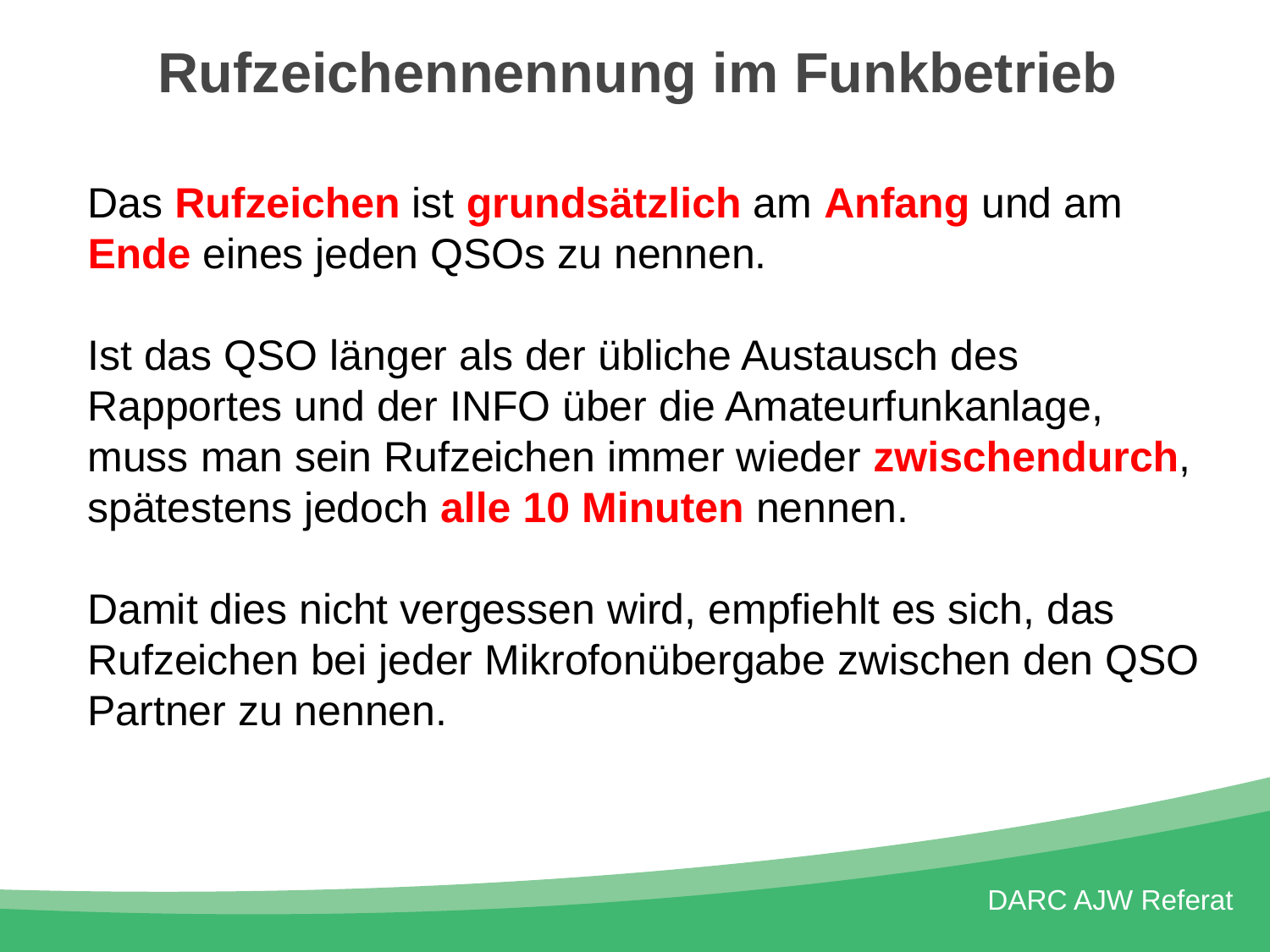

# Rufzeichennennung im Funkbetrieb
Das Rufzeichen ist grundsätzlich am Anfang und am Ende eines jeden QSOs zu nennen.
Ist das QSO länger als der übliche Austausch des Rapportes und der INFO über die Amateurfunkanlage, muss man sein Rufzeichen immer wieder zwischendurch, spätestens jedoch alle 10 Minuten nennen.
Damit dies nicht vergessen wird, empfiehlt es sich, das Rufzeichen bei jeder Mikrofonübergabe zwischen den QSO Partner zu nennen.